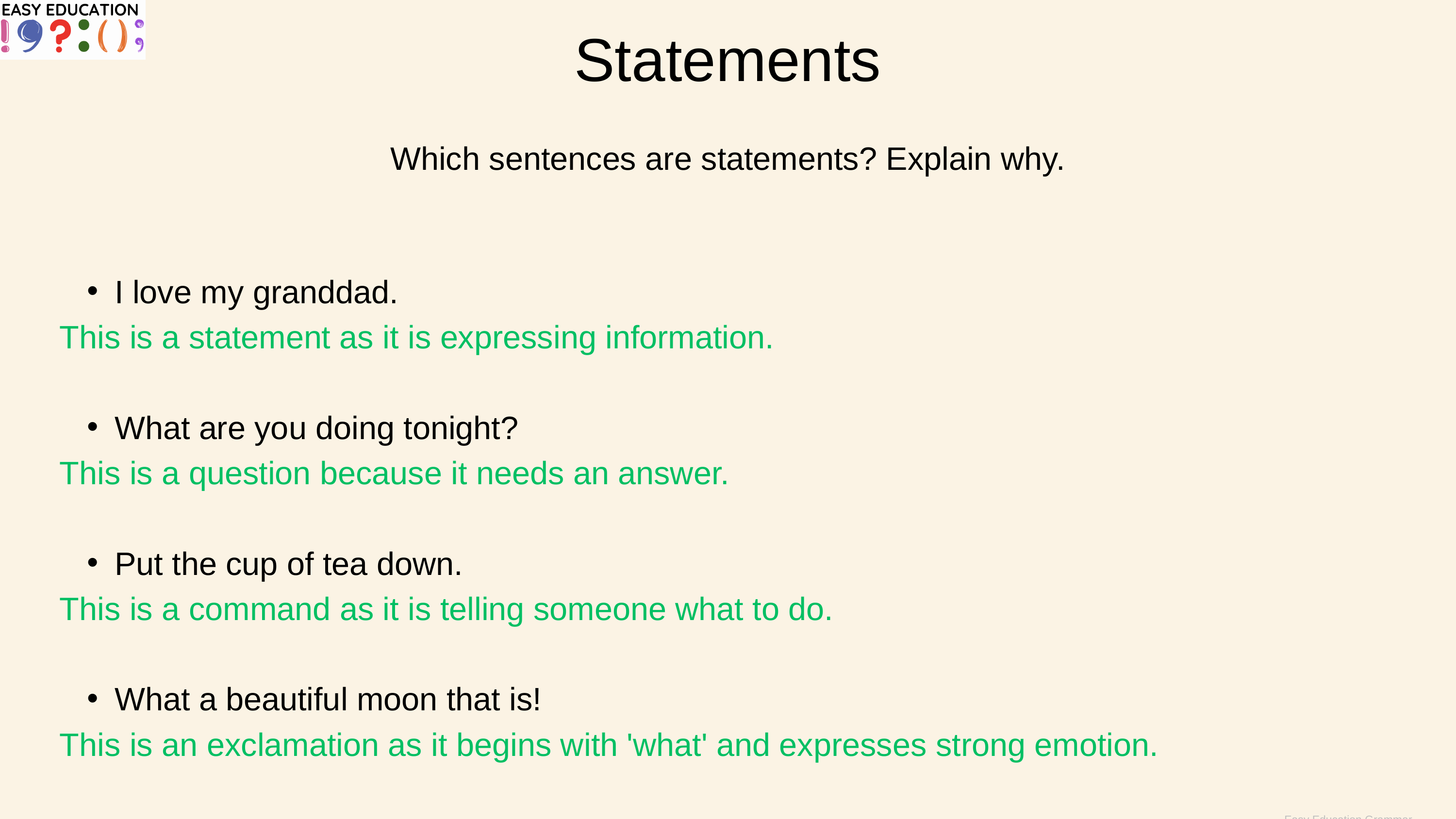

Statements
Which sentences are statements? Explain why.
I love my granddad.
This is a statement as it is expressing information.

What are you doing tonight?
This is a question because it needs an answer.

Put the cup of tea down.
This is a command as it is telling someone what to do.

What a beautiful moon that is!
This is an exclamation as it begins with 'what' and expresses strong emotion.